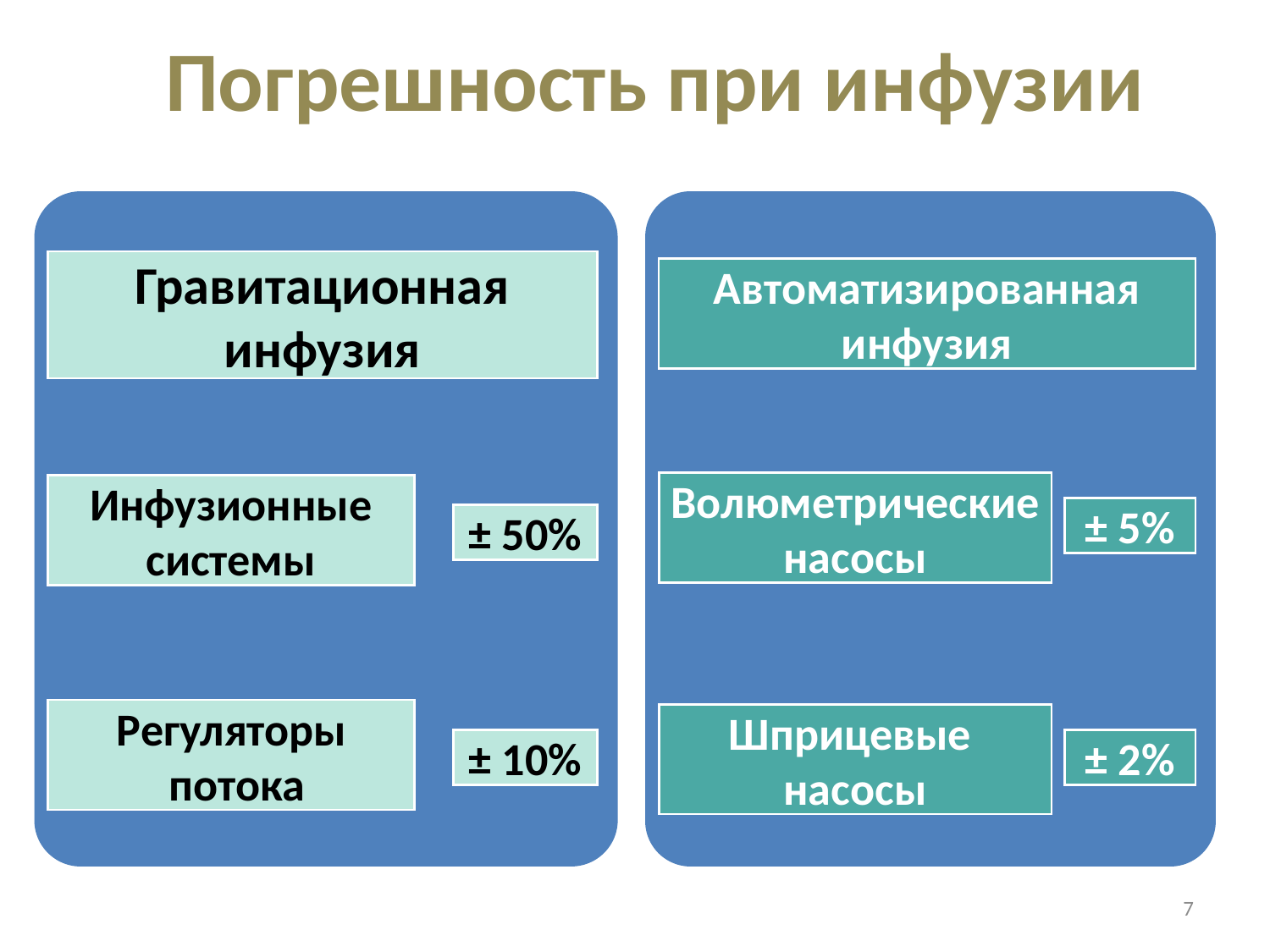

# Погрешность при инфузии

Гравитационная инфузия
Инфузионные системы
± 50%
Регуляторы
потока
± 10%

Автоматизированная инфузия
Волюметрические насосы
± 5%
Шприцевые
насосы
± 2%
7